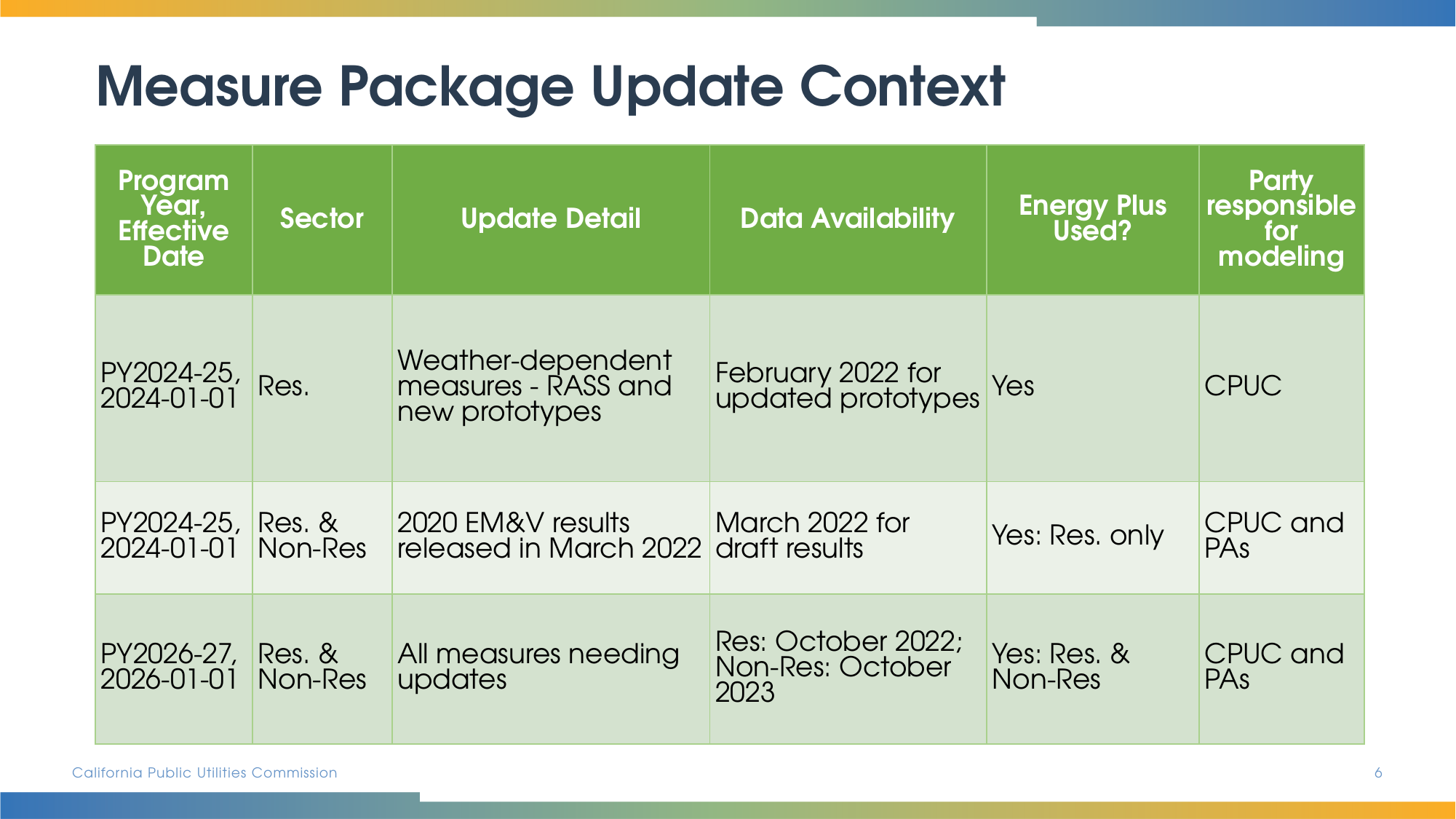

# Measure Package Update Context
| Program Year, Effective Date | Sector | Update Detail | Data Availability | Energy Plus Used? | Party responsible for modeling |
| --- | --- | --- | --- | --- | --- |
| PY2024-25, 2024-01-01 | Res. | Weather-dependent measures - RASS and new prototypes | February 2022 for updated prototypes | Yes | CPUC |
| PY2024-25, 2024-01-01 | Res. & Non-Res | 2020 EM&V results released in March 2022 | March 2022 for draft results | Yes: Res. only | CPUC and PAs |
| PY2026-27, 2026-01-01 | Res. & Non-Res | All measures needing updates | Res: October 2022; Non-Res: October 2023 | Yes: Res. & Non-Res | CPUC and PAs |
6